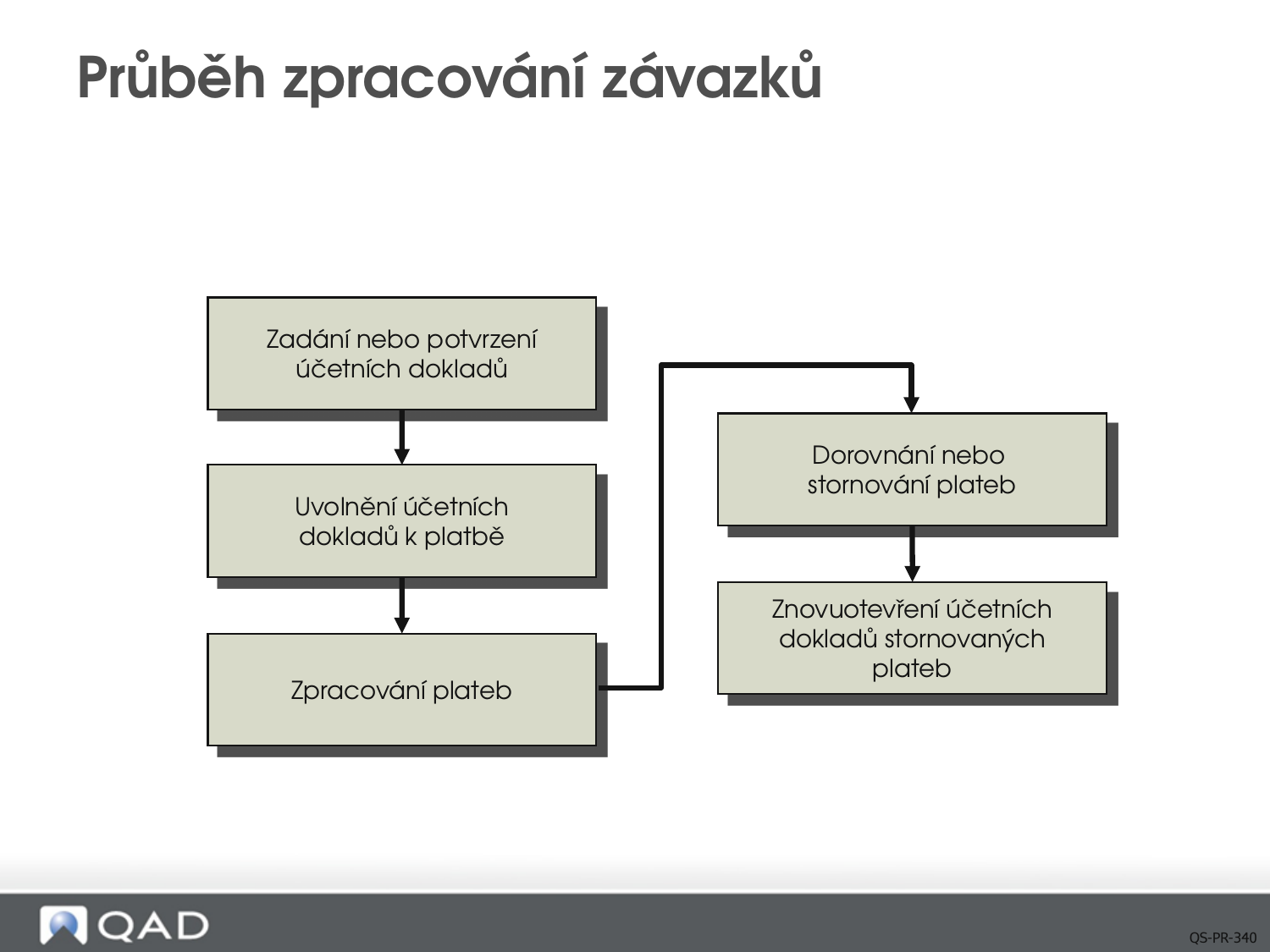

# Průběh zpracování závazků
Zadání nebo potvrzení
účetních dokladů

Dorovnání nebo
stornování plateb
Uvolnění účetních
dokladů k platbě

Znovuotevření účetních dokladů stornovaných plateb
Zpracování plateb
QS-PR-340